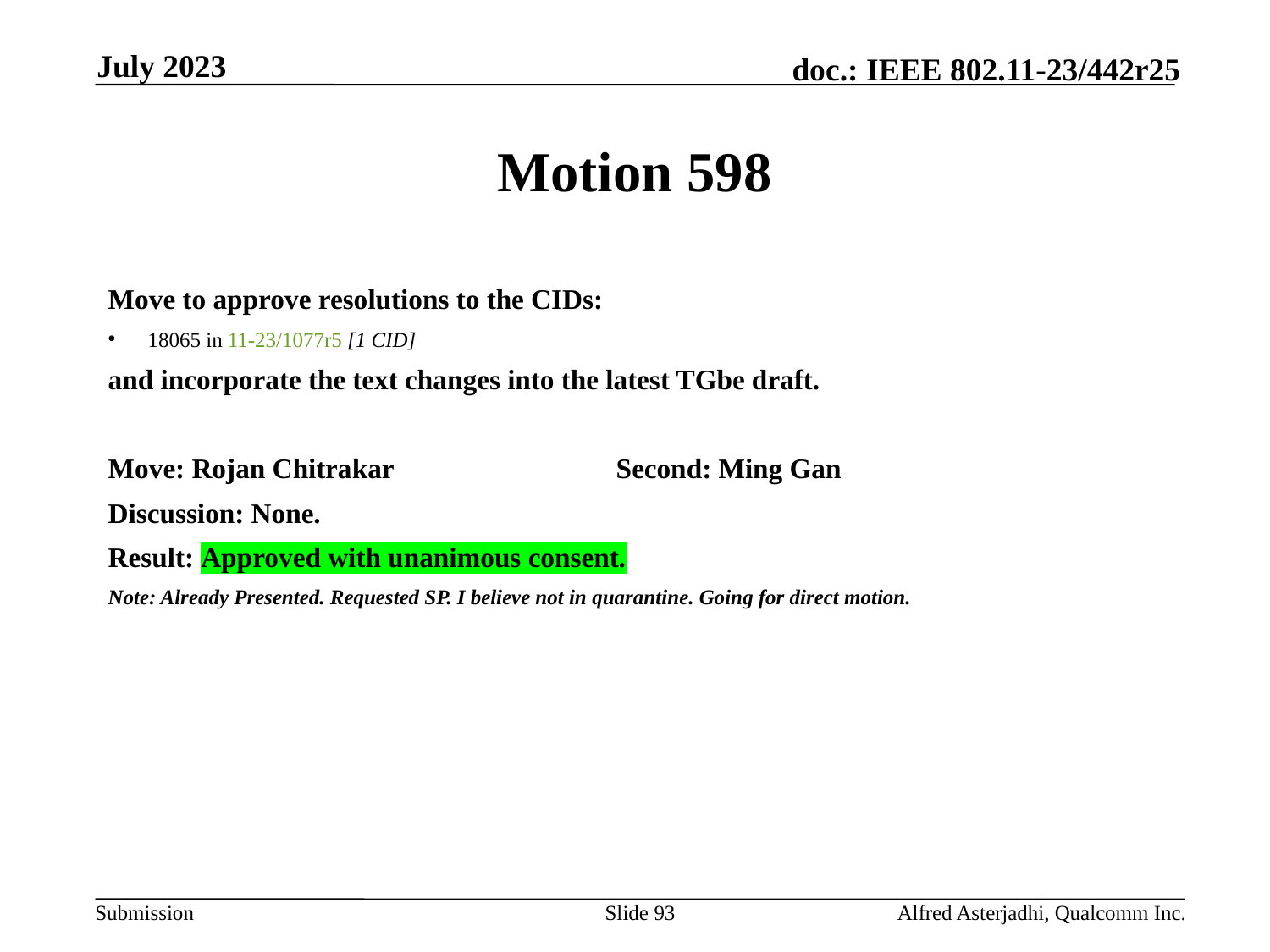

July 2023
# Motion 598
Move to approve resolutions to the CIDs:
18065 in 11-23/1077r5 [1 CID]
and incorporate the text changes into the latest TGbe draft.

Move: Rojan Chitrakar		Second: Ming Gan
Discussion: None.
Result: Approved with unanimous consent.
Note: Already Presented. Requested SP. I believe not in quarantine. Going for direct motion.
Slide 93
Alfred Asterjadhi, Qualcomm Inc.